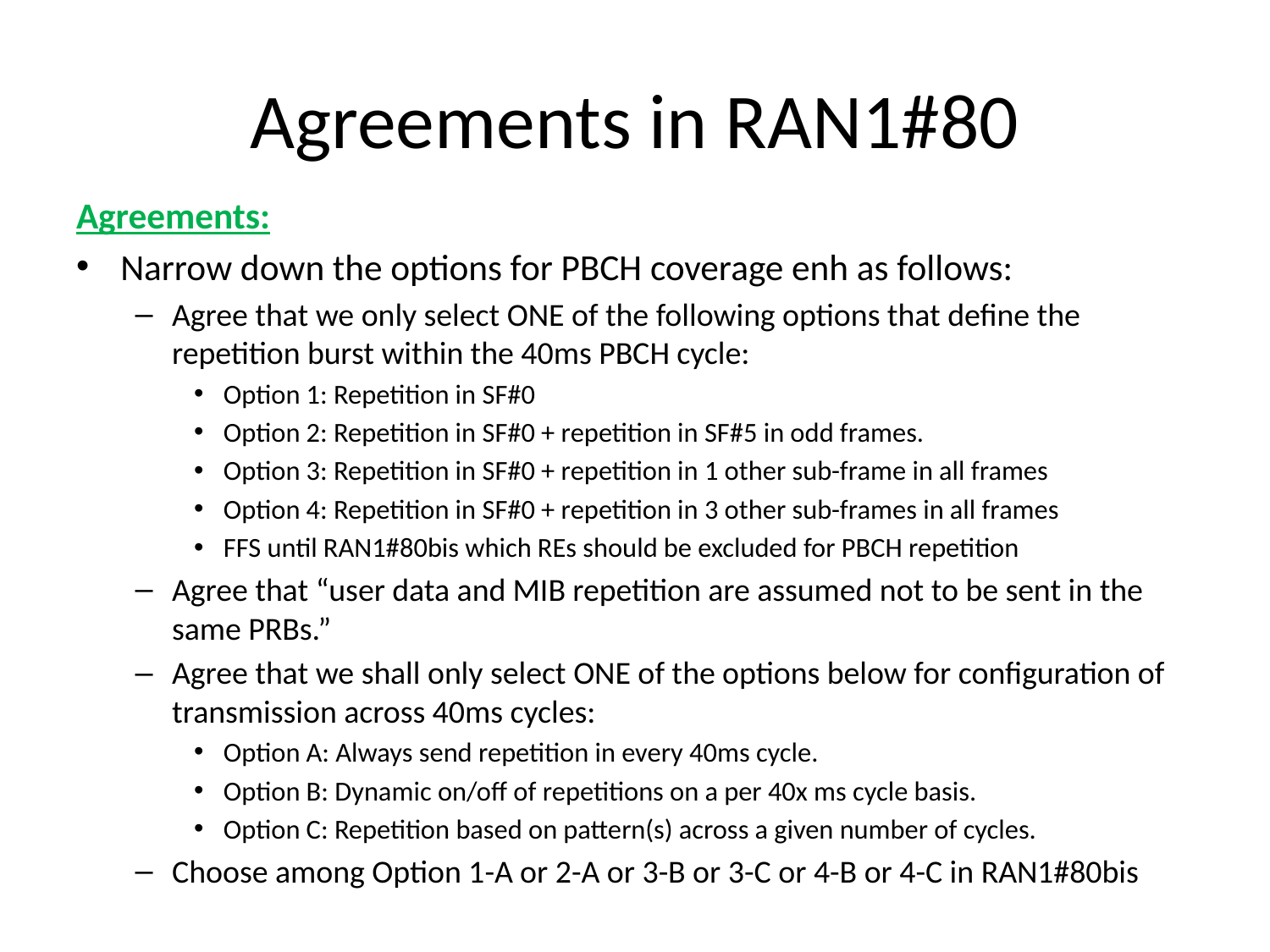

# Agreements in RAN1#80
Agreements:
Narrow down the options for PBCH coverage enh as follows:
Agree that we only select ONE of the following options that define the repetition burst within the 40ms PBCH cycle:
Option 1: Repetition in SF#0
Option 2: Repetition in SF#0 + repetition in SF#5 in odd frames.
Option 3: Repetition in SF#0 + repetition in 1 other sub-frame in all frames
Option 4: Repetition in SF#0 + repetition in 3 other sub-frames in all frames
FFS until RAN1#80bis which REs should be excluded for PBCH repetition
Agree that “user data and MIB repetition are assumed not to be sent in the same PRBs.”
Agree that we shall only select ONE of the options below for configuration of transmission across 40ms cycles:
Option A: Always send repetition in every 40ms cycle.
Option B: Dynamic on/off of repetitions on a per 40x ms cycle basis.
Option C: Repetition based on pattern(s) across a given number of cycles.
Choose among Option 1-A or 2-A or 3-B or 3-C or 4-B or 4-C in RAN1#80bis